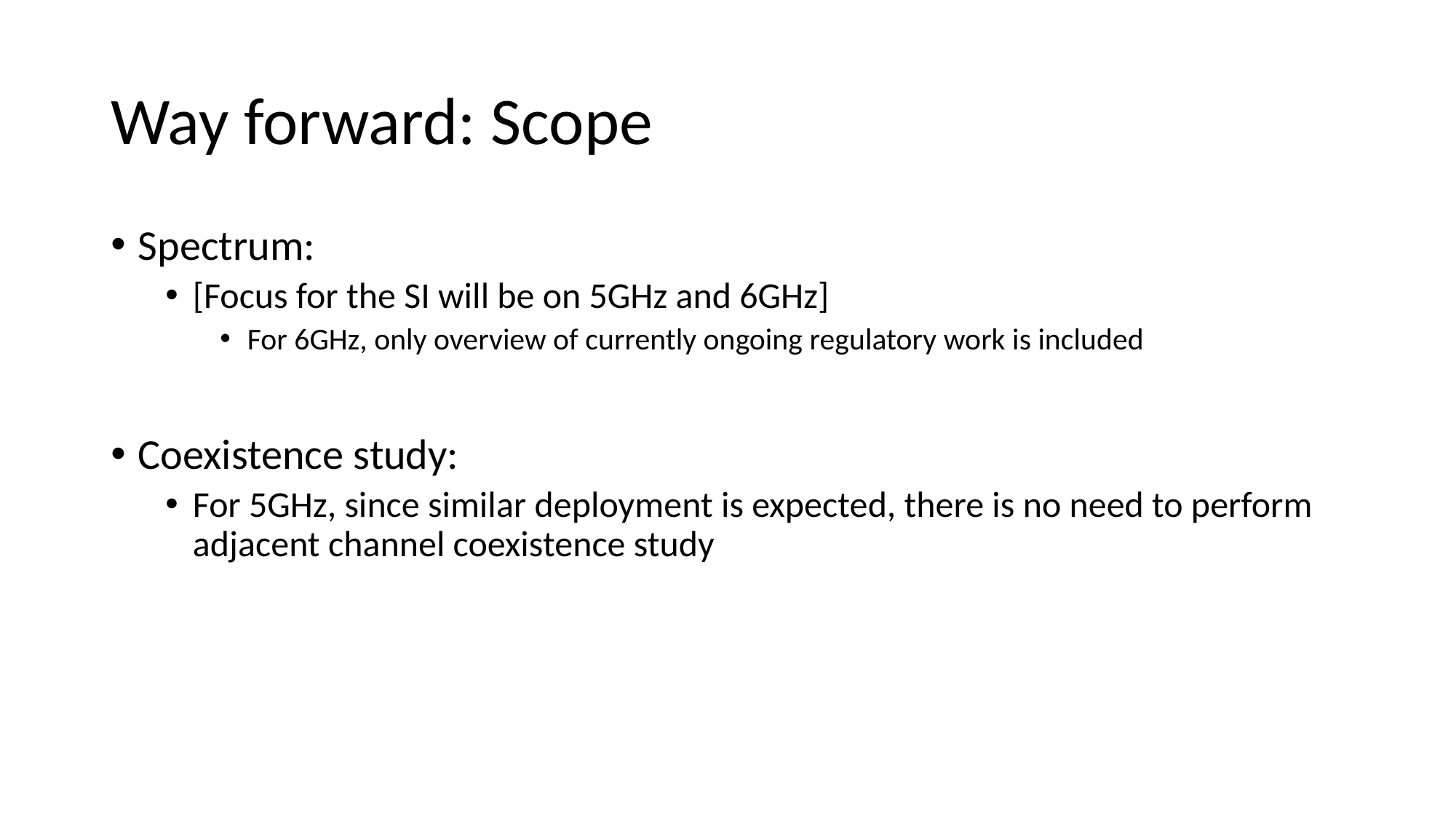

# Way forward: Scope
Spectrum:
[Focus for the SI will be on 5GHz and 6GHz]
For 6GHz, only overview of currently ongoing regulatory work is included

Coexistence study:
For 5GHz, since similar deployment is expected, there is no need to perform adjacent channel coexistence study